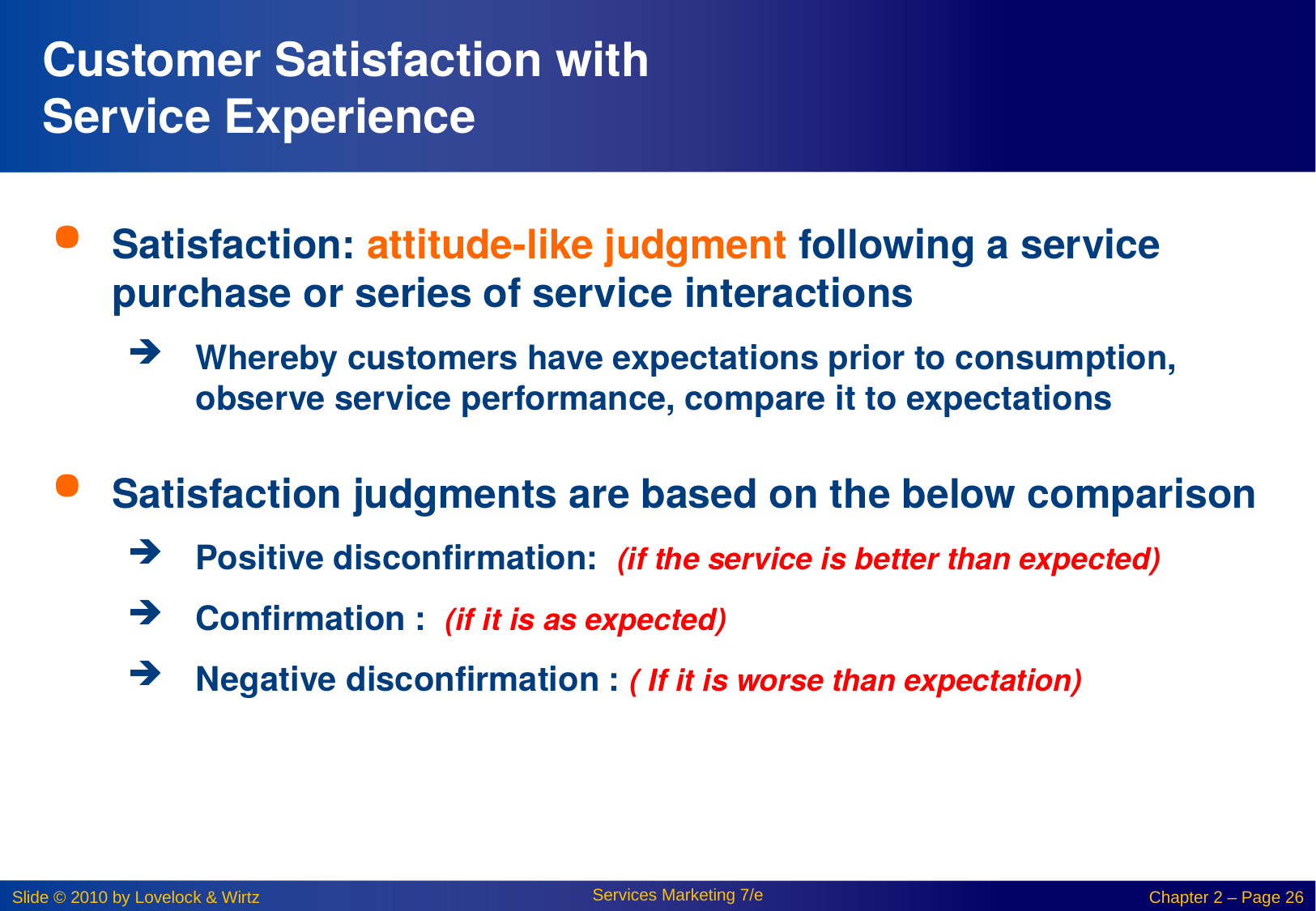

# Customer Satisfaction with Service Experience
Satisfaction: attitude-like judgment following a service purchase or series of service interactions
Whereby customers have expectations prior to consumption, observe service performance, compare it to expectations
Satisfaction judgments are based on the below comparison
Positive disconfirmation:  (if the service is better than expected)
Confirmation :  (if it is as expected)
Negative disconfirmation : ( If it is worse than expectation)